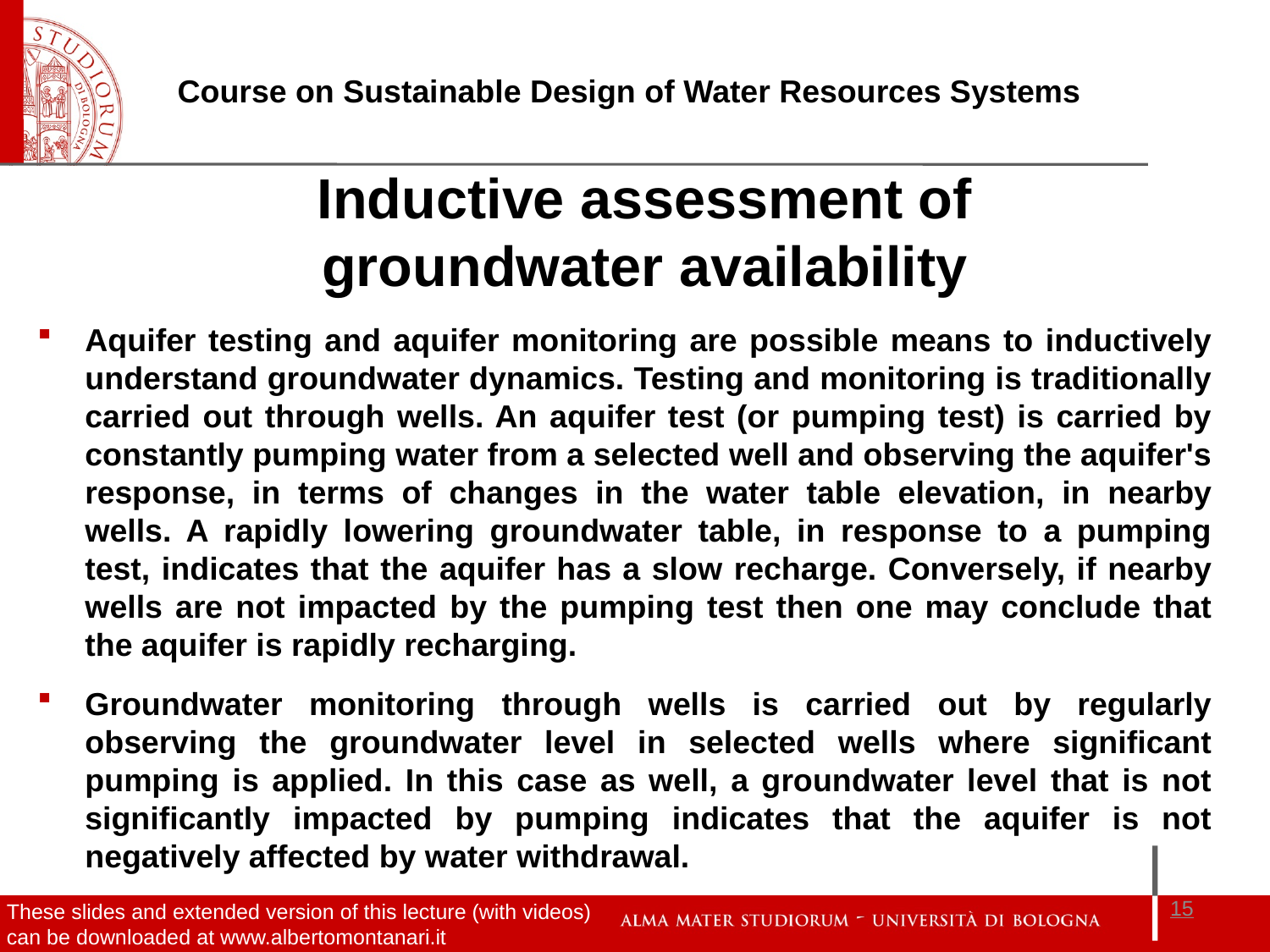

Inductive assessment of groundwater availability
Aquifer testing and aquifer monitoring are possible means to inductively understand groundwater dynamics. Testing and monitoring is traditionally carried out through wells. An aquifer test (or pumping test) is carried by constantly pumping water from a selected well and observing the aquifer's response, in terms of changes in the water table elevation, in nearby wells. A rapidly lowering groundwater table, in response to a pumping test, indicates that the aquifer has a slow recharge. Conversely, if nearby wells are not impacted by the pumping test then one may conclude that the aquifer is rapidly recharging.
Groundwater monitoring through wells is carried out by regularly observing the groundwater level in selected wells where significant pumping is applied. In this case as well, a groundwater level that is not significantly impacted by pumping indicates that the aquifer is not negatively affected by water withdrawal.
15